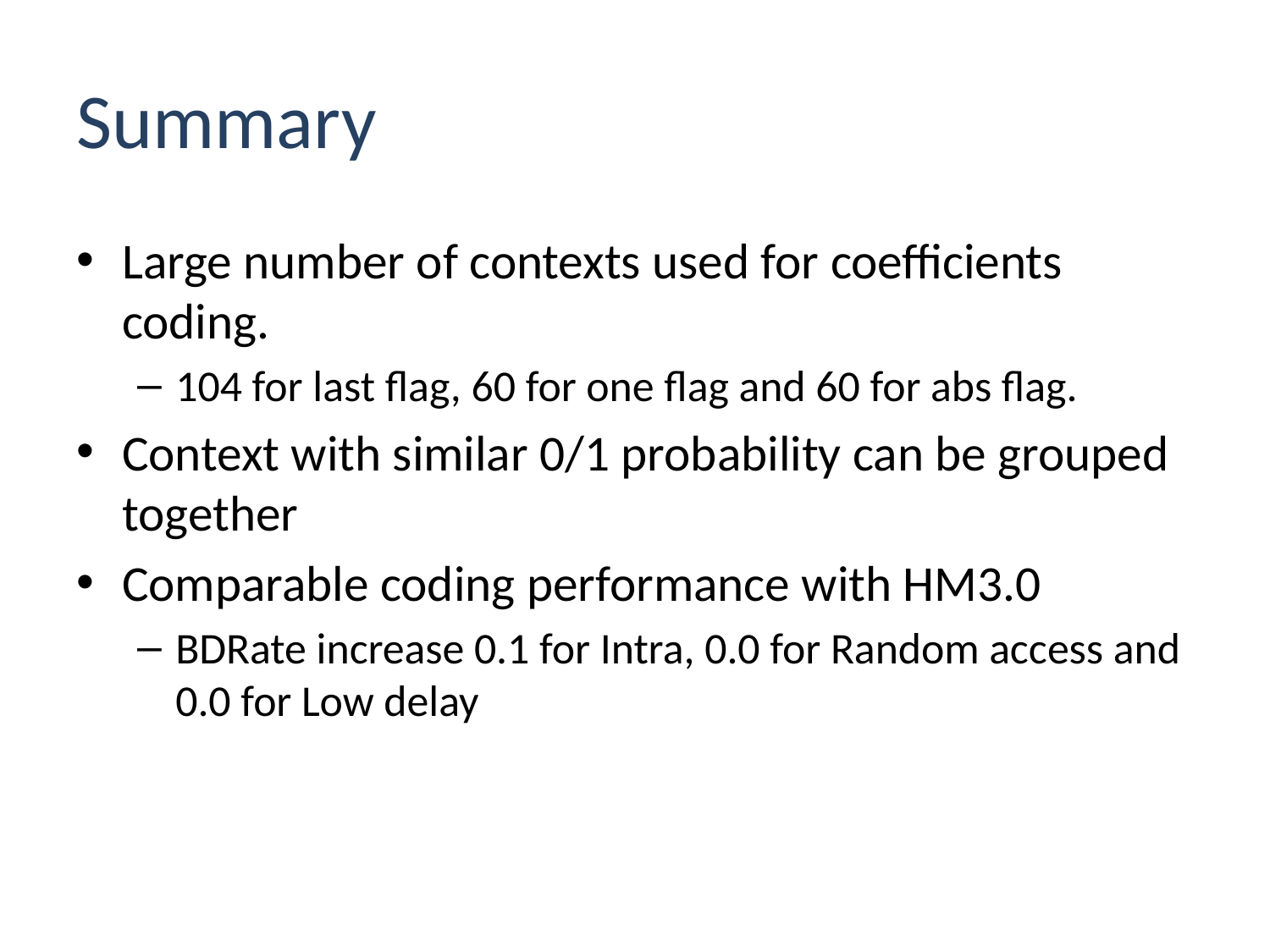

# Summary
Large number of contexts used for coefficients coding.
104 for last flag, 60 for one flag and 60 for abs flag.
Context with similar 0/1 probability can be grouped together
Comparable coding performance with HM3.0
BDRate increase 0.1 for Intra, 0.0 for Random access and 0.0 for Low delay